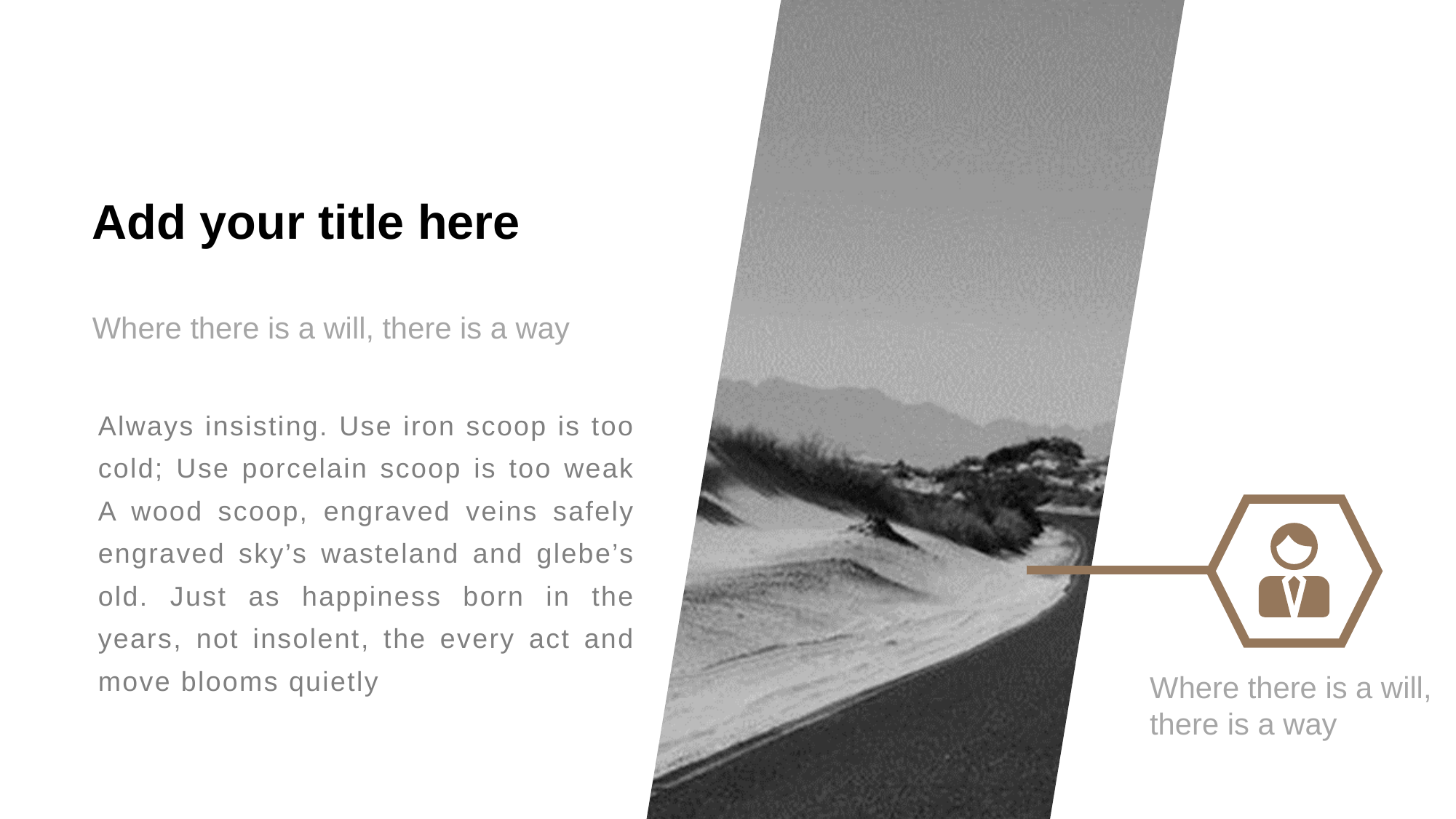

Add your title here
Where there is a will, there is a way
Always insisting. Use iron scoop is too cold; Use porcelain scoop is too weak A wood scoop, engraved veins safely engraved sky’s wasteland and glebe’s old. Just as happiness born in the years, not insolent, the every act and move blooms quietly

Where there is a will, there is a way